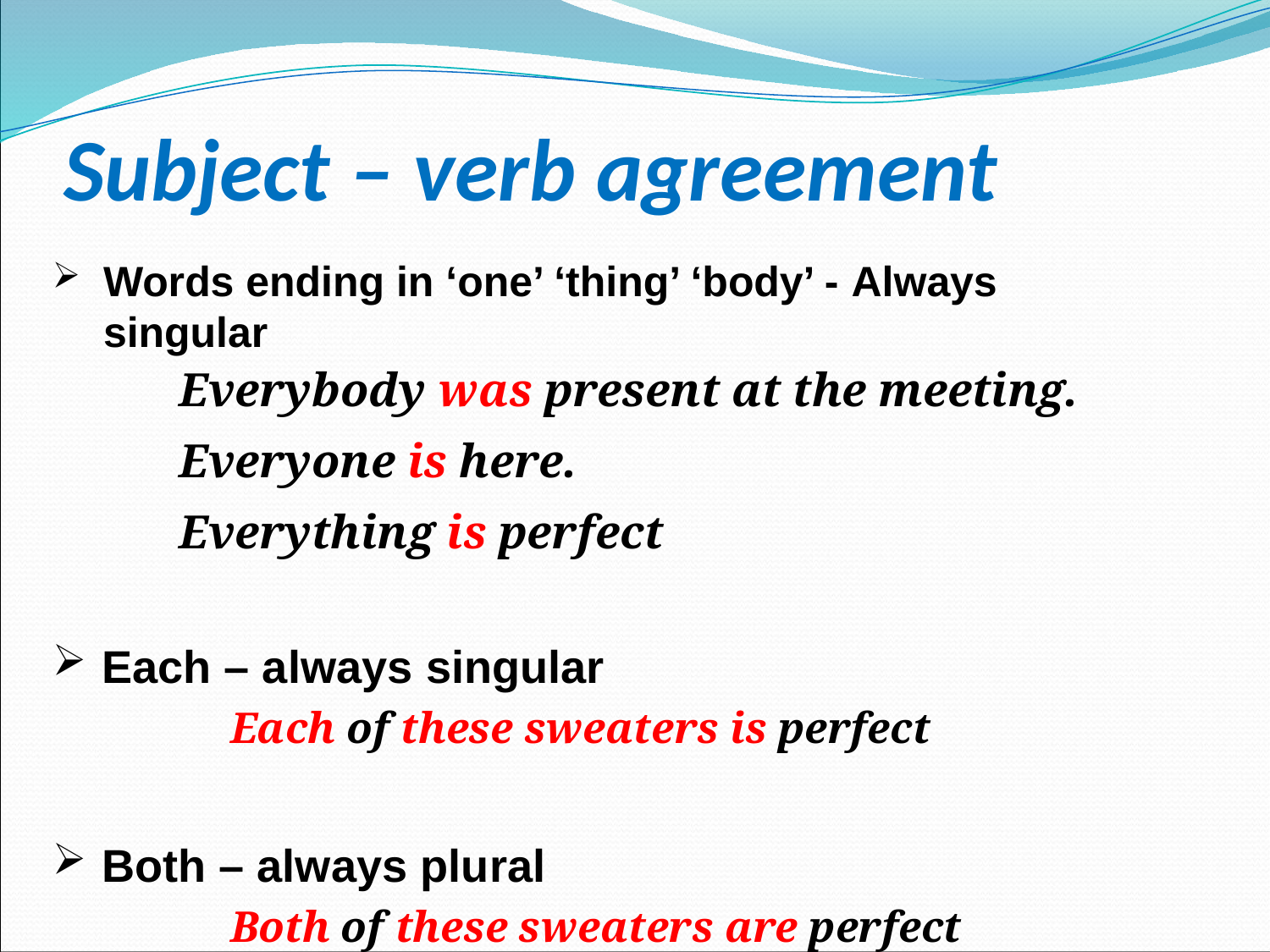

# Subject – verb agreement
Words ending in ‘one’ ‘thing’ ‘body’ - Always singular
	Everybody was present at the meeting.
	Everyone is here.
	Everything is perfect

Each – always singular
	Each of these sweaters is perfect

Both – always plural
	Both of these sweaters are perfect